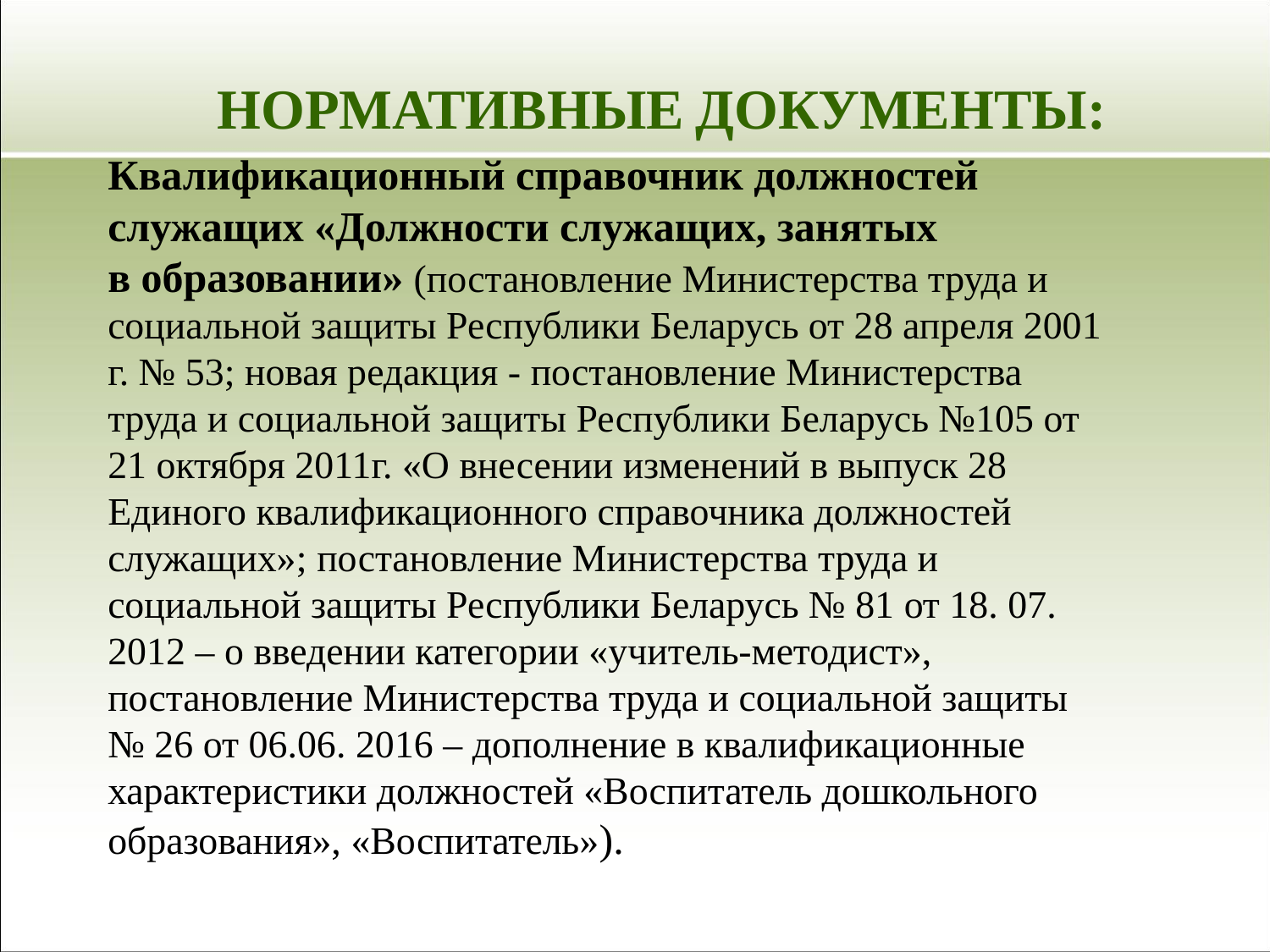

НОРМАТИВНЫЕ ДОКУМЕНТЫ:
Квалификационный справочник должностей служащих «Должности служащих, занятых в образовании» (постановление Министерства труда и социальной защиты Республики Беларусь от 28 апреля 2001 г. № 53; новая редакция - постановление Министерства труда и социальной защиты Республики Беларусь №105 от 21 октября 2011г. «О внесении изменений в выпуск 28 Единого квалификационного справочника должностей служащих»; постановление Министерства труда и социальной защиты Республики Беларусь № 81 от 18. 07. 2012 – о введении категории «учитель-методист», постановление Министерства труда и социальной защиты № 26 от 06.06. 2016 – дополнение в квалификационные характеристики должностей «Воспитатель дошкольного образования», «Воспитатель»).